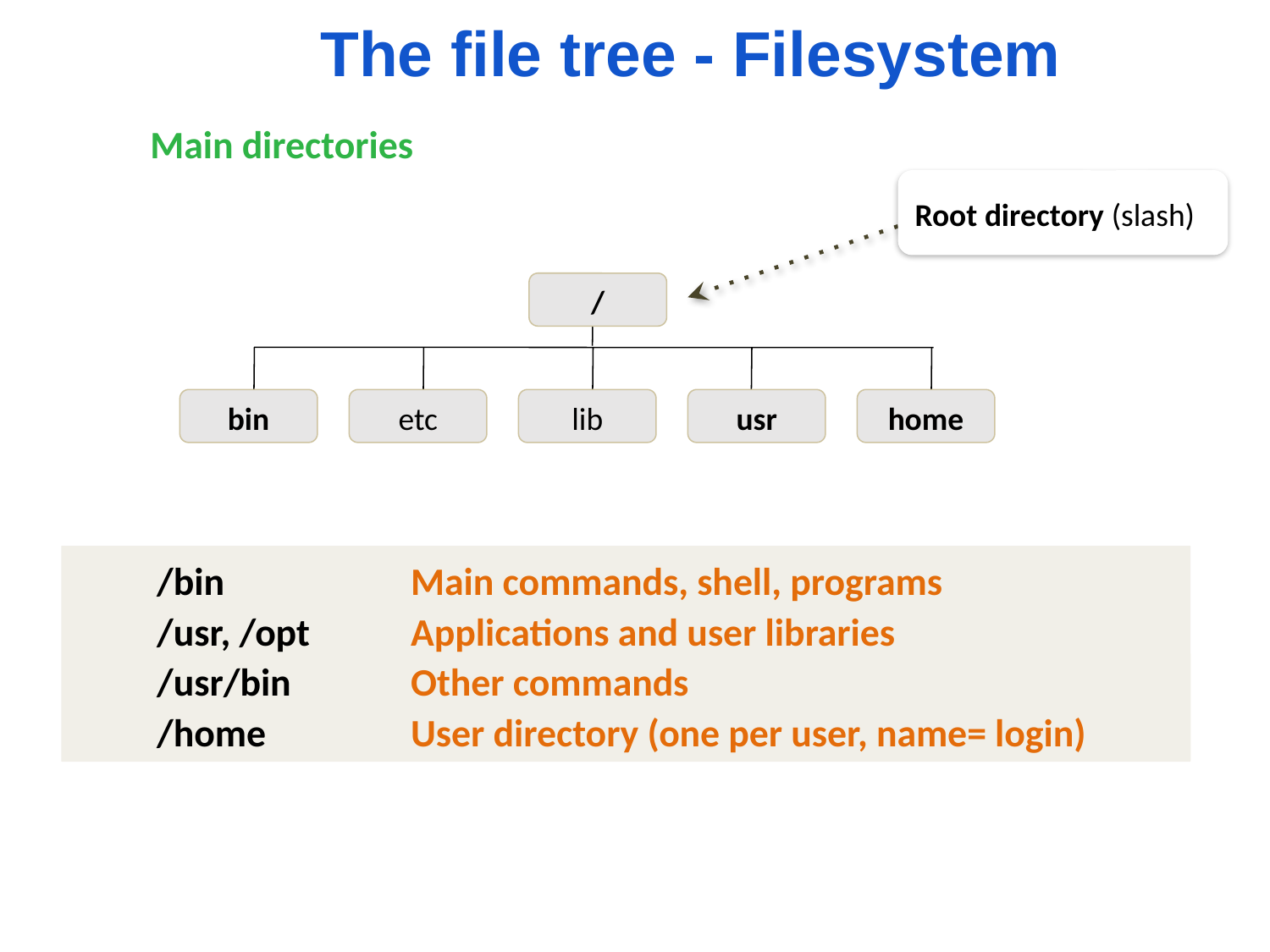

The file tree - Filesystem
Main directories
Root directory (slash)
/
bin
etc
lib
usr
home
/bin 		Main commands, shell, programs
/usr, /opt	Applications and user libraries
/usr/bin	Other commands
/home		User directory (one per user, name= login)